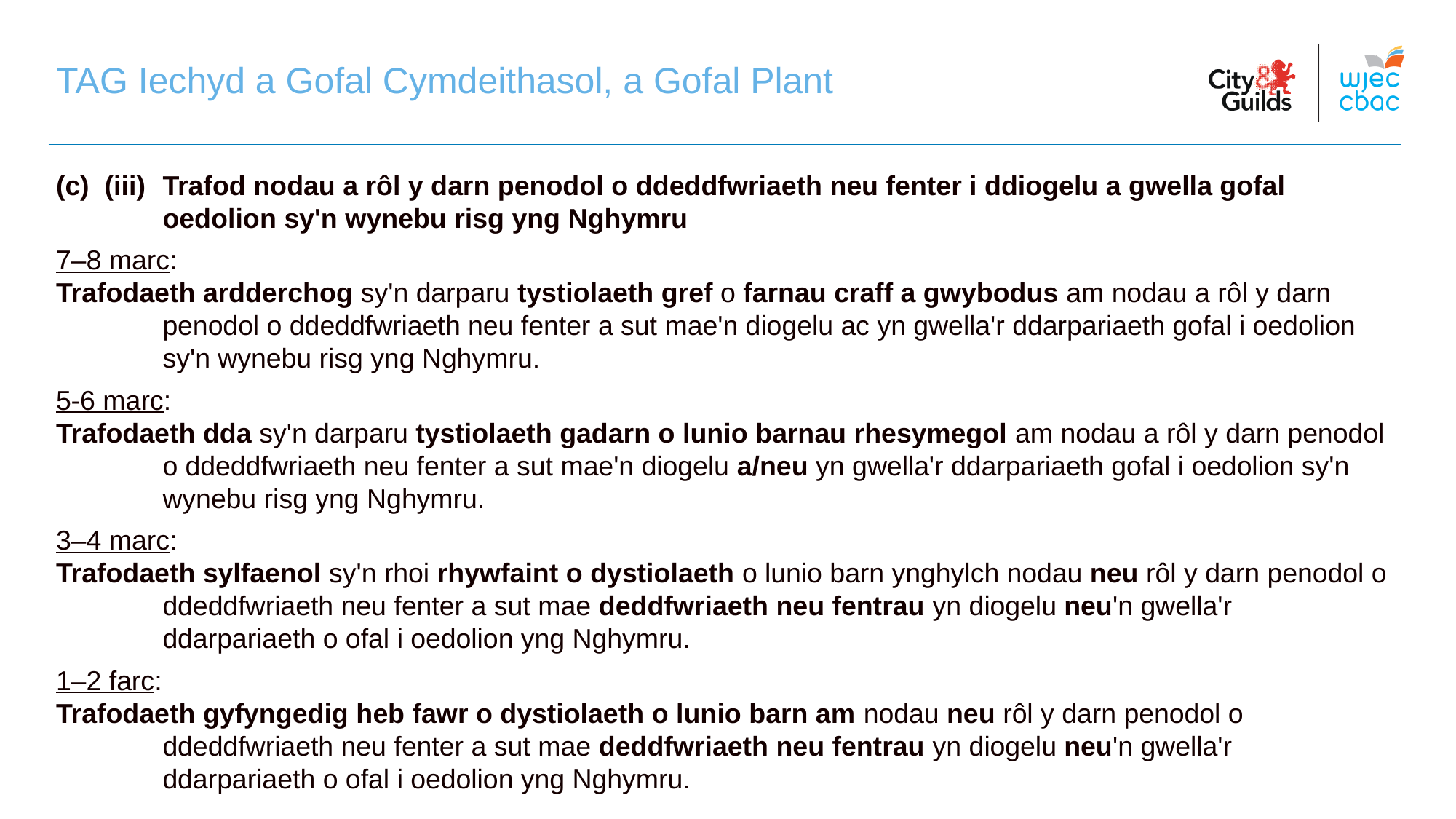

TAG Iechyd a Gofal Cymdeithasol, a Gofal Plant
(c)  (iii)	Trafod nodau a rôl y darn penodol o ddeddfwriaeth neu fenter i ddiogelu a gwella gofal oedolion sy'n wynebu risg yng Nghymru
7–8 marc:
Trafodaeth ardderchog sy'n darparu tystiolaeth gref o farnau craff a gwybodus am nodau a rôl y darn penodol o ddeddfwriaeth neu fenter a sut mae'n diogelu ac yn gwella'r ddarpariaeth gofal i oedolion sy'n wynebu risg yng Nghymru.
5-6 marc:
Trafodaeth dda sy'n darparu tystiolaeth gadarn o lunio barnau rhesymegol am nodau a rôl y darn penodol o ddeddfwriaeth neu fenter a sut mae'n diogelu a/neu yn gwella'r ddarpariaeth gofal i oedolion sy'n wynebu risg yng Nghymru.
3–4 marc:
Trafodaeth sylfaenol sy'n rhoi rhywfaint o dystiolaeth o lunio barn ynghylch nodau neu rôl y darn penodol o ddeddfwriaeth neu fenter a sut mae deddfwriaeth neu fentrau yn diogelu neu'n gwella'r ddarpariaeth o ofal i oedolion yng Nghymru.
1–2 farc:
Trafodaeth gyfyngedig heb fawr o dystiolaeth o lunio barn am nodau neu rôl y darn penodol o ddeddfwriaeth neu fenter a sut mae deddfwriaeth neu fentrau yn diogelu neu'n gwella'r ddarpariaeth o ofal i oedolion yng Nghymru.